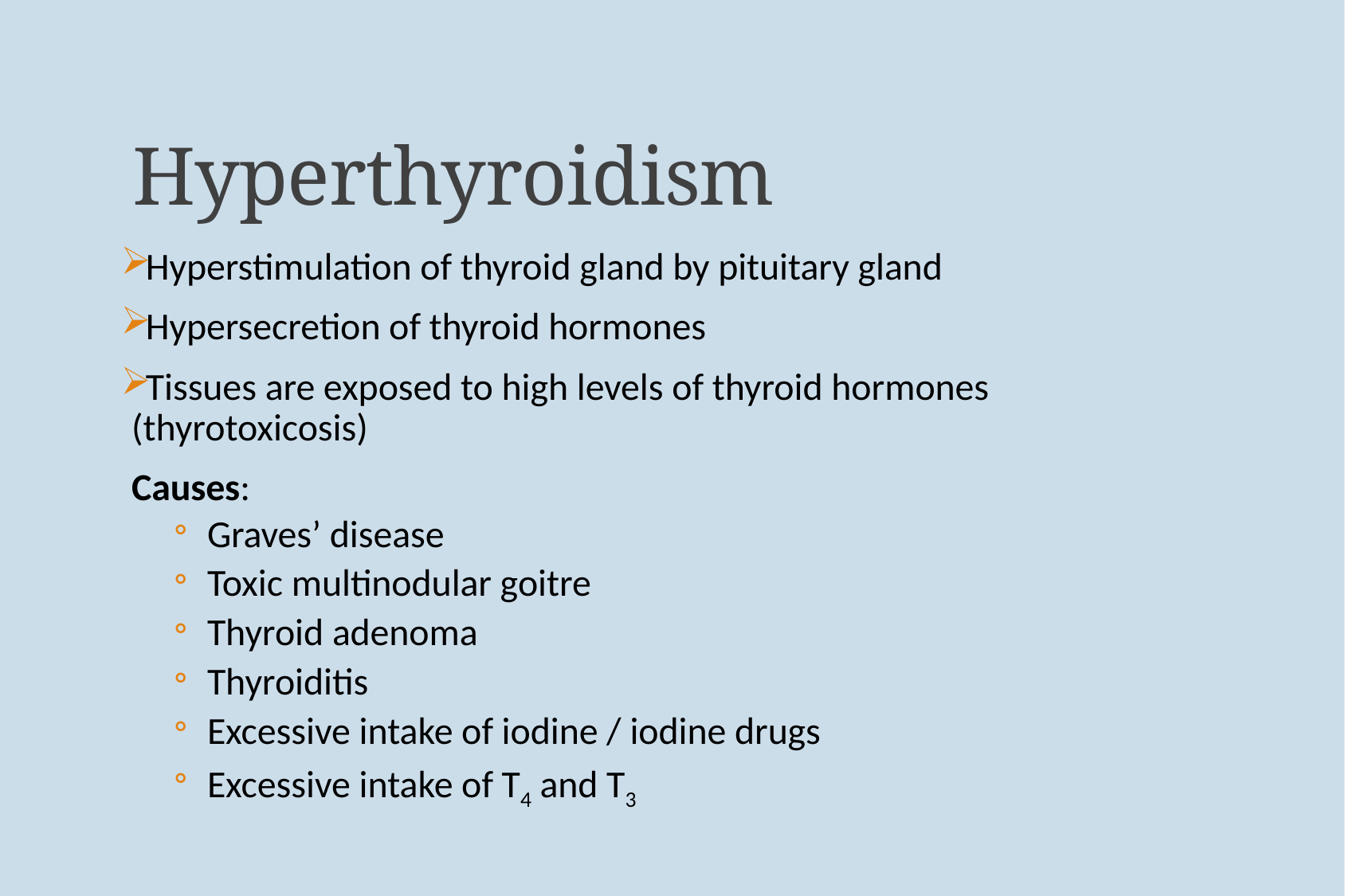

# Hyperthyroidism
Hyperstimulation of thyroid gland by pituitary gland
Hypersecretion of thyroid hormones
Tissues are exposed to high levels of thyroid hormones (thyrotoxicosis)
Causes:
Graves’ disease
Toxic multinodular goitre
Thyroid adenoma
Thyroiditis
Excessive intake of iodine / iodine drugs
Excessive intake of T4 and T3